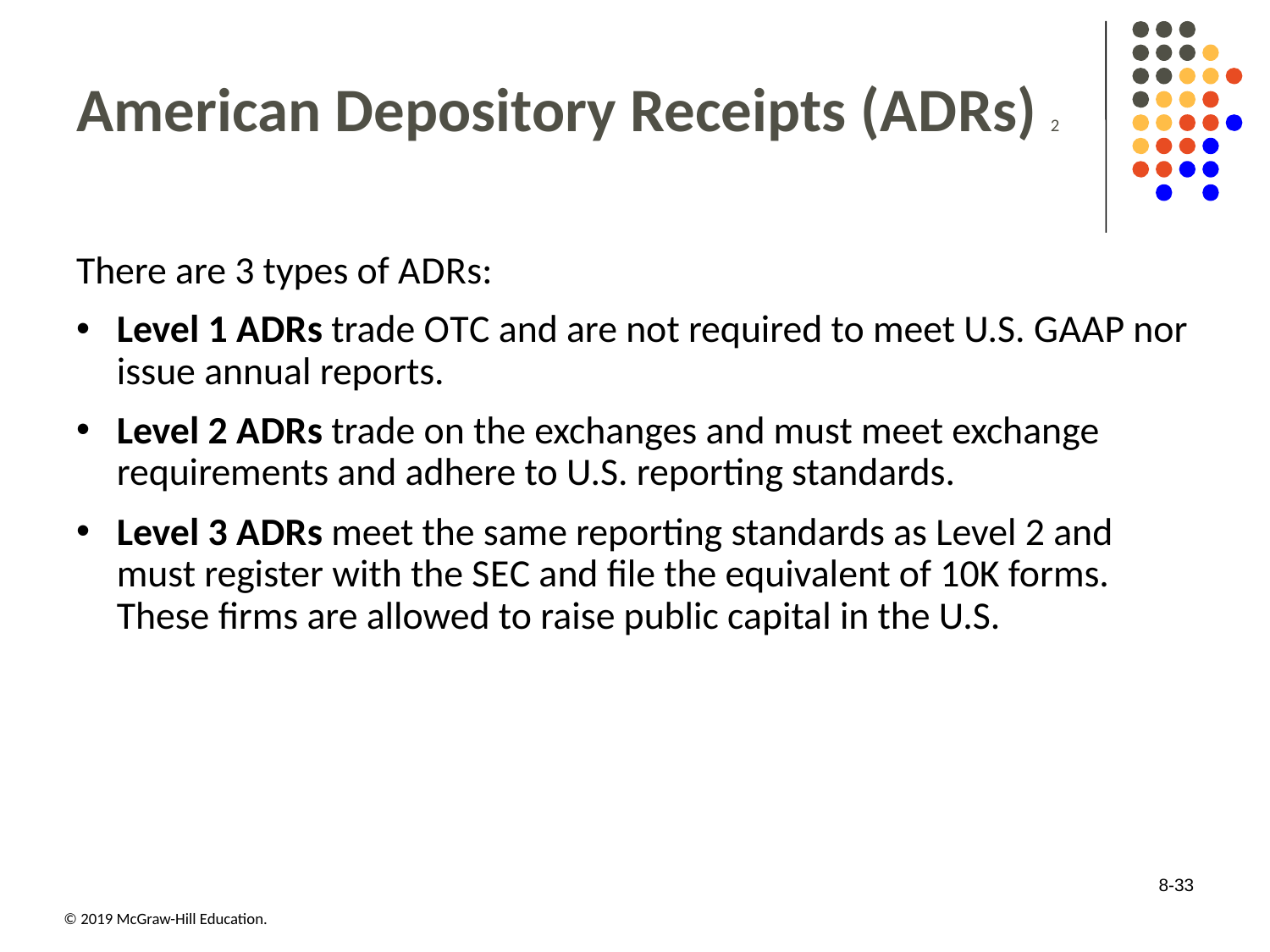

# American Depository Receipts (A D R s) 2
There are 3 types of A D R s:
Level 1 A D R s trade O T C and are not required to meet U.S. G A A P nor issue annual reports.
Level 2 A D R s trade on the exchanges and must meet exchange requirements and adhere to U.S. reporting standards.
Level 3 A D R s meet the same reporting standards as Level 2 and must register with the S E C and file the equivalent of 10K forms. These firms are allowed to raise public capital in the U.S.
8-33